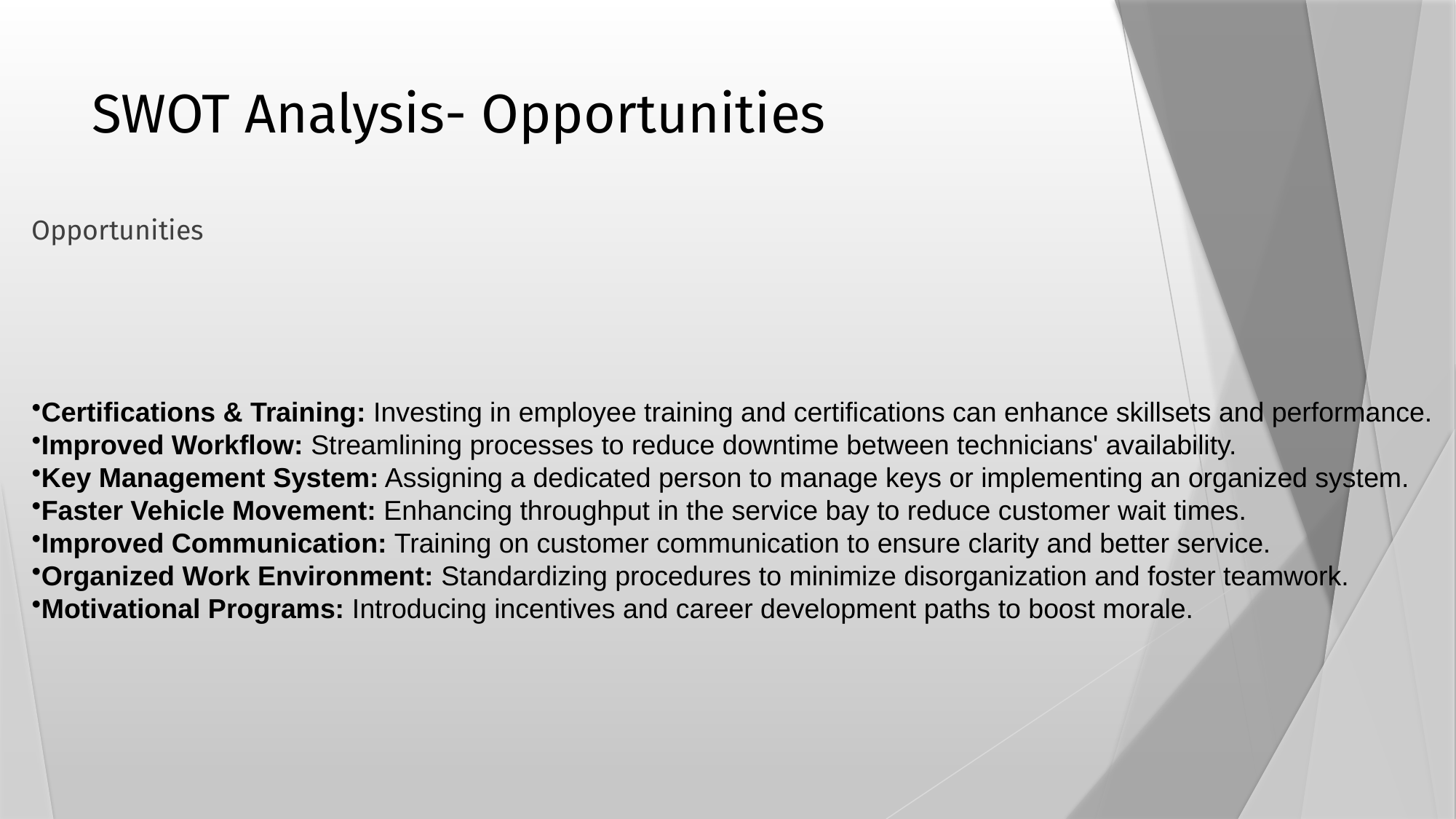

# SWOT Analysis- Opportunities
Opportunities
Certifications & Training: Investing in employee training and certifications can enhance skillsets and performance.
Improved Workflow: Streamlining processes to reduce downtime between technicians' availability.
Key Management System: Assigning a dedicated person to manage keys or implementing an organized system.
Faster Vehicle Movement: Enhancing throughput in the service bay to reduce customer wait times.
Improved Communication: Training on customer communication to ensure clarity and better service.
Organized Work Environment: Standardizing procedures to minimize disorganization and foster teamwork.
Motivational Programs: Introducing incentives and career development paths to boost morale.